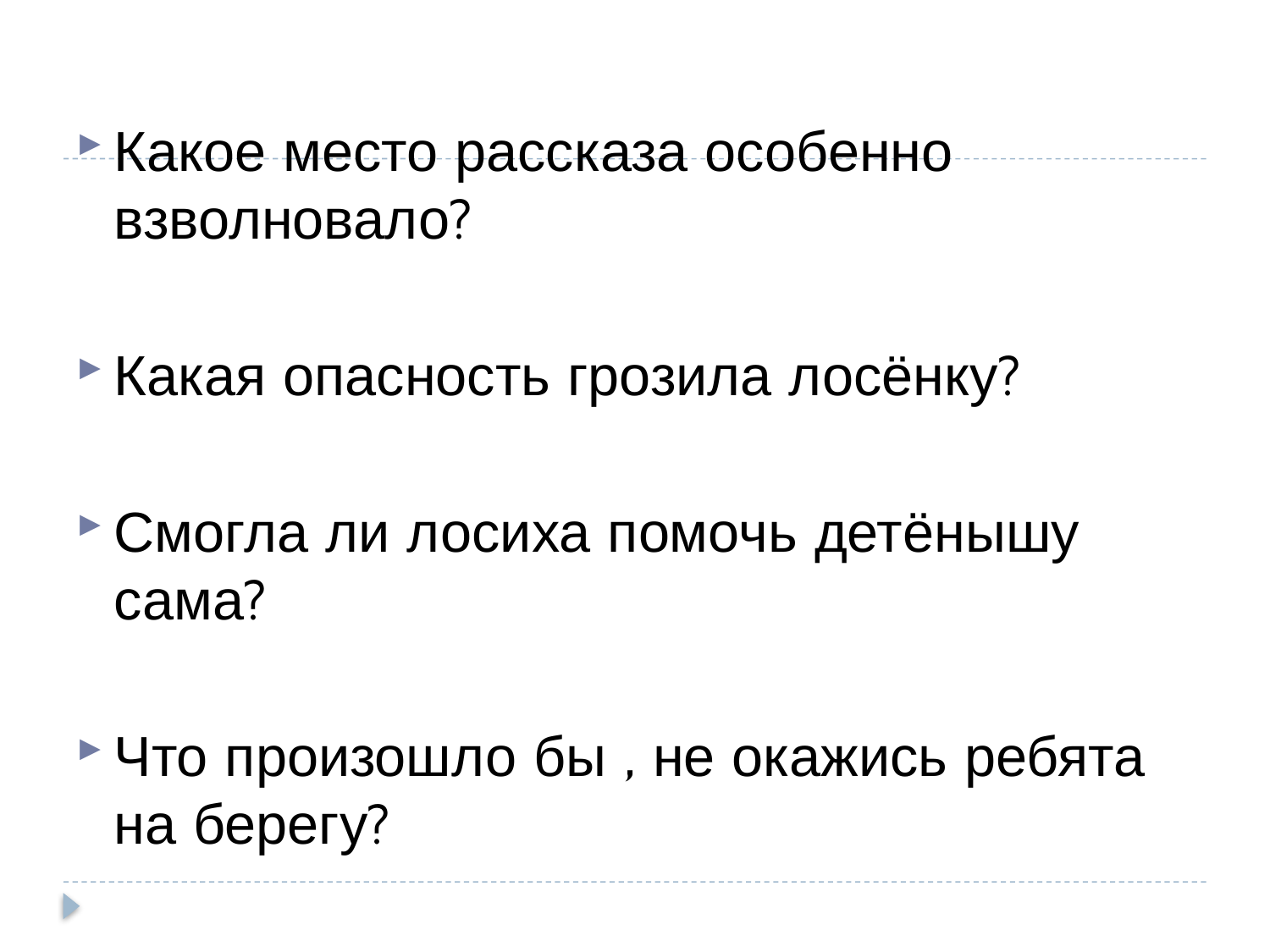

#
Какое место рассказа особенно взволновало?

Какая опасность грозила лосёнку?

Смогла ли лосиха помочь детёнышу сама?

Что произошло бы , не окажись ребята на берегу?